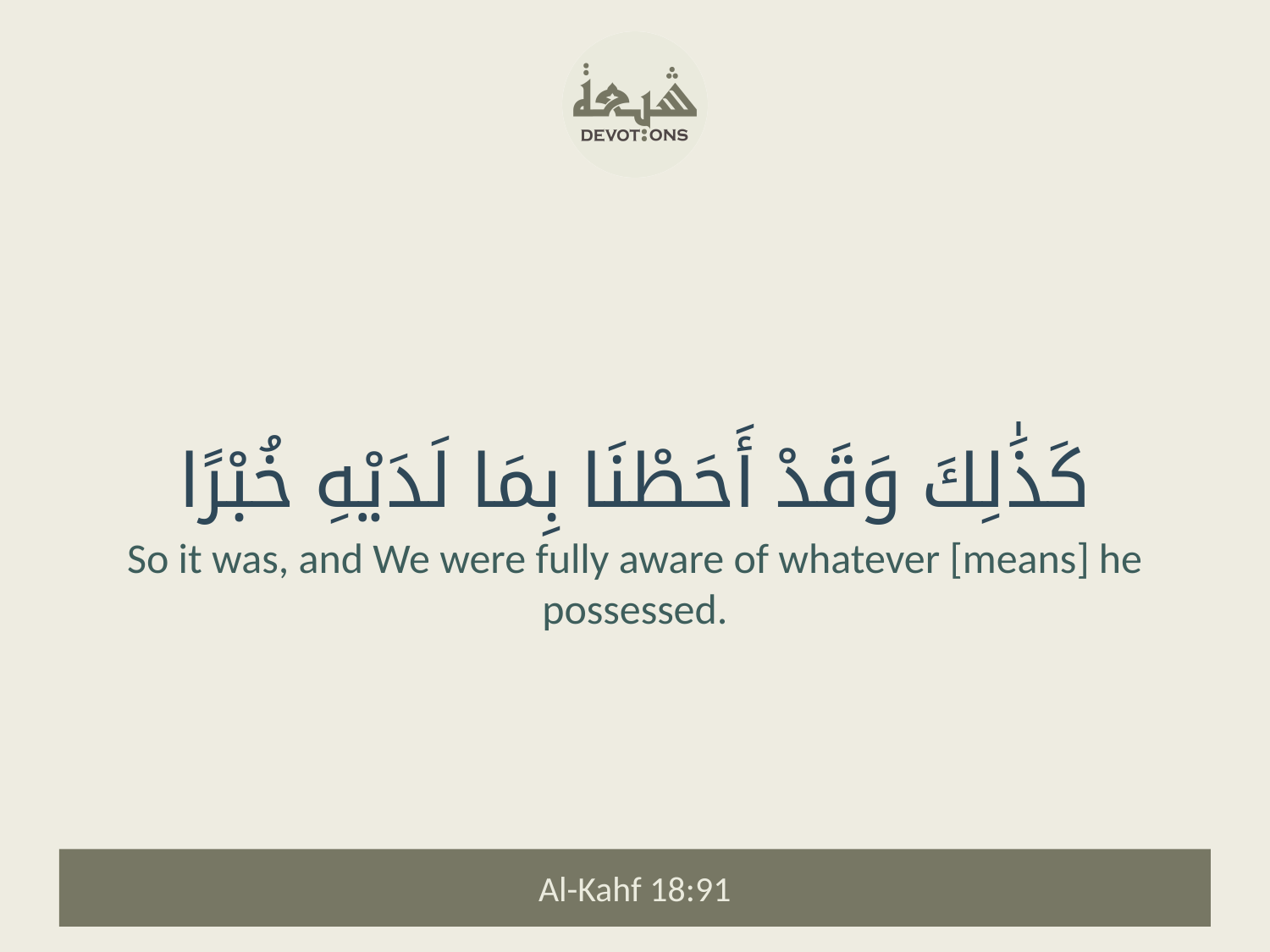

كَذَٰلِكَ وَقَدْ أَحَطْنَا بِمَا لَدَيْهِ خُبْرًا
So it was, and We were fully aware of whatever [means] he possessed.
Al-Kahf 18:91